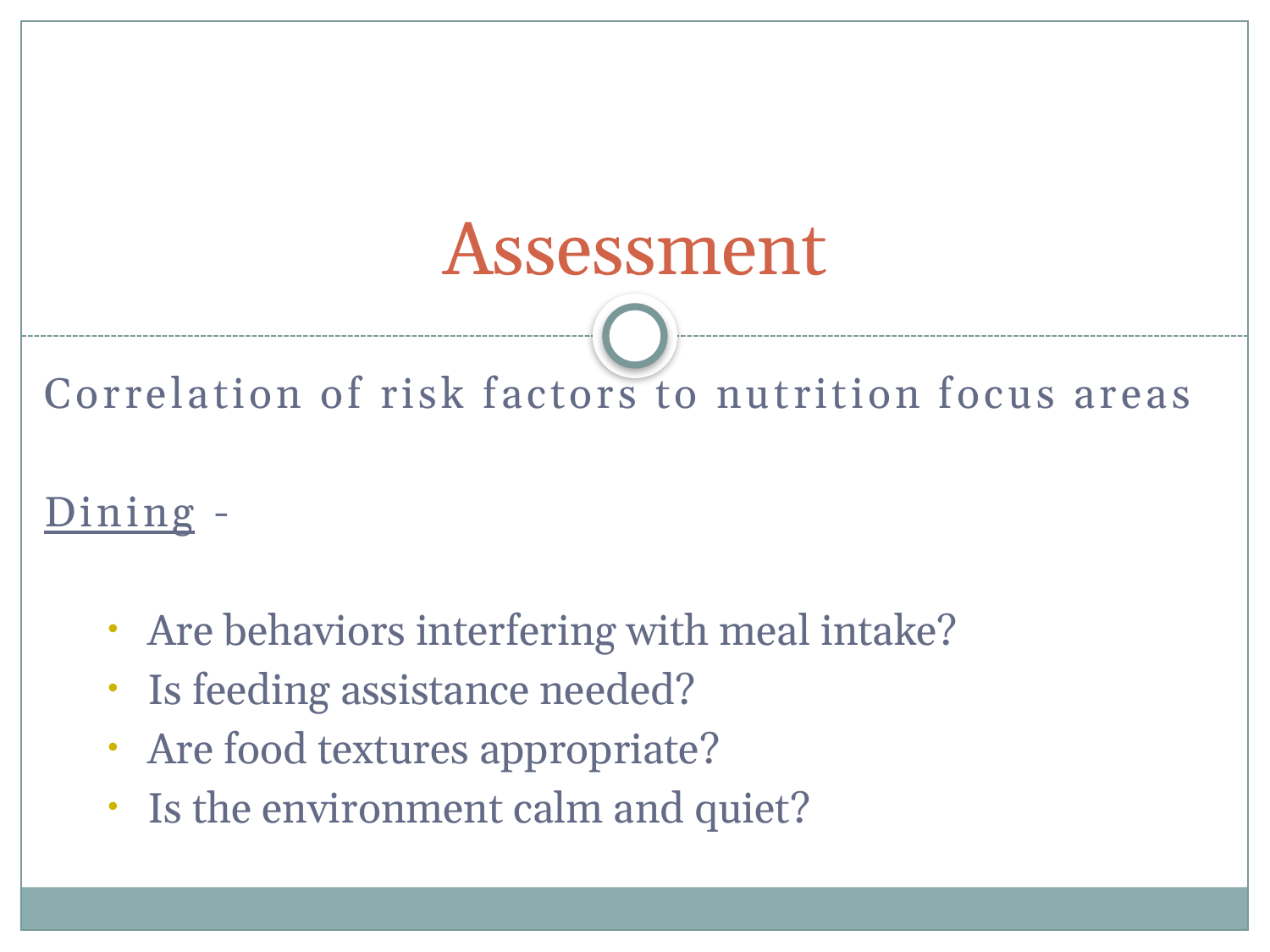

# Assessment
Correlation of risk factors to nutrition focus areas

Dining -

Are behaviors interfering with meal intake?
Is feeding assistance needed?
Are food textures appropriate?
Is the environment calm and quiet?